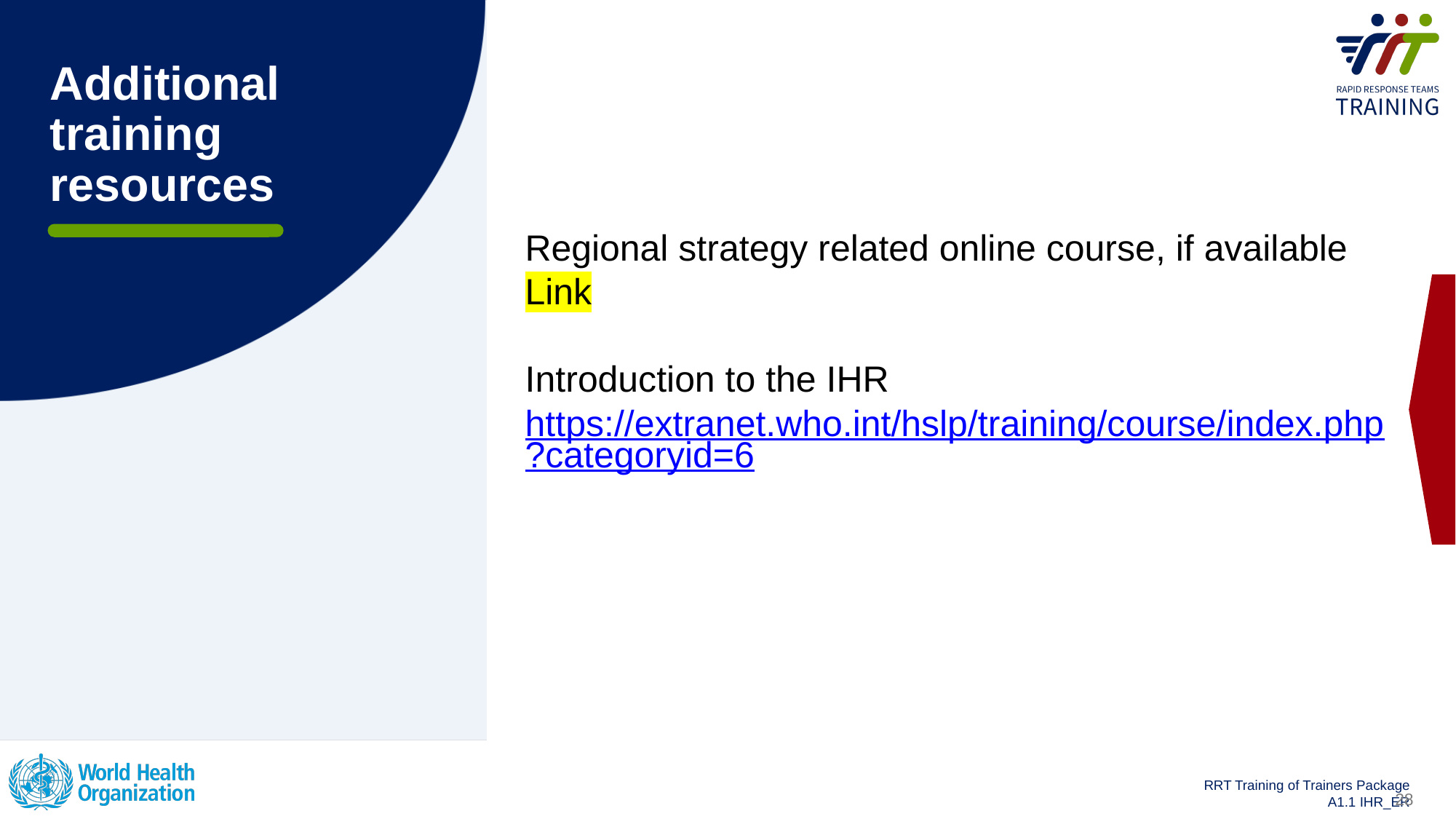

# Additional training  resources

Regional strategy related online course, if available
Link

Introduction to the IHR
https://extranet.who.int/hslp/training/course/index.php?categoryid=6